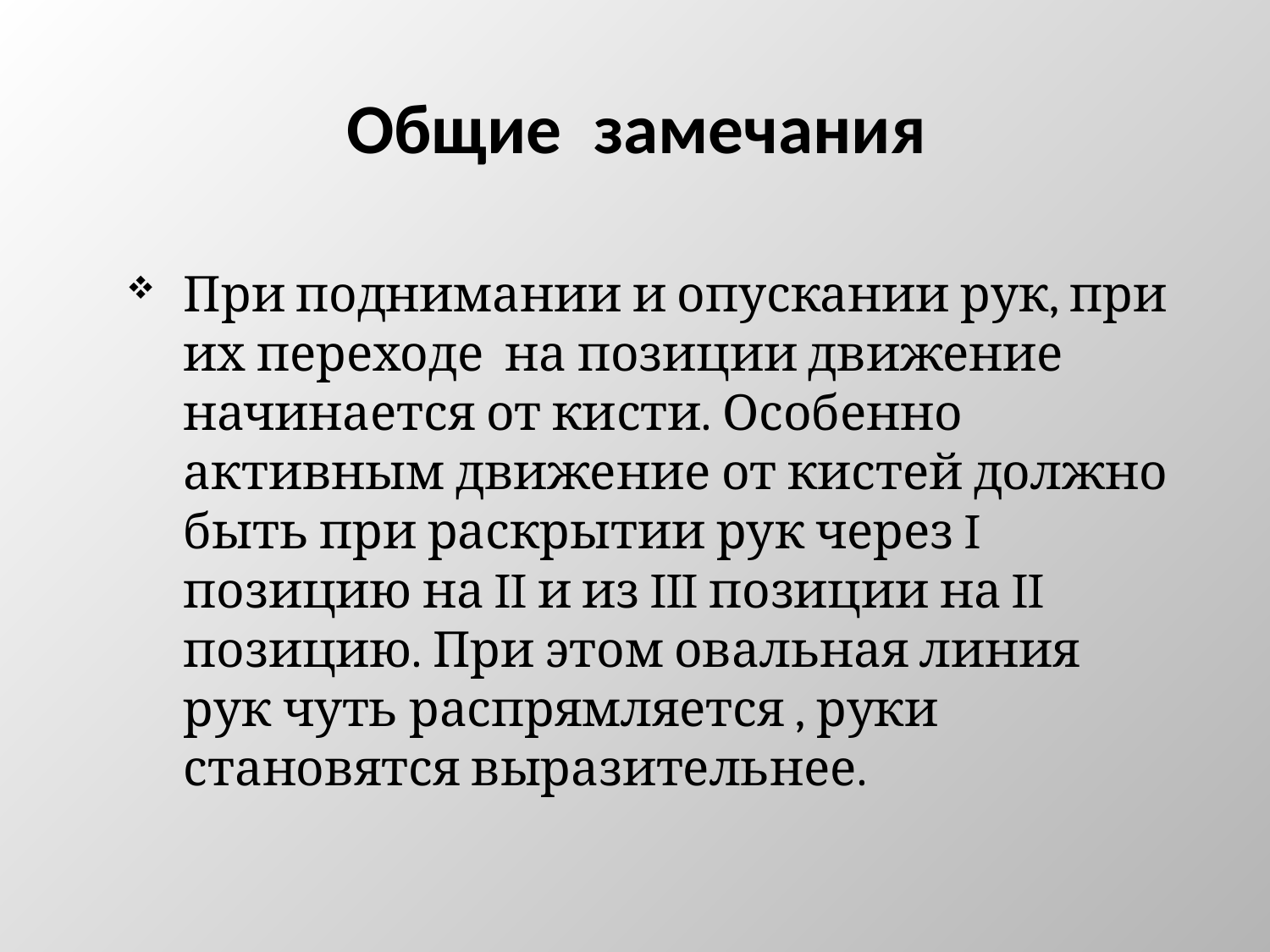

# Общие  замечания
При поднимании и опускании рук, при их переходе  на позиции движение начинается от кисти. Особенно активным движение от кистей должно быть при раскрытии рук через I позицию на II и из III позиции на II позицию. При этом овальная линия рук чуть распрямляется , руки становятся выразительнее.